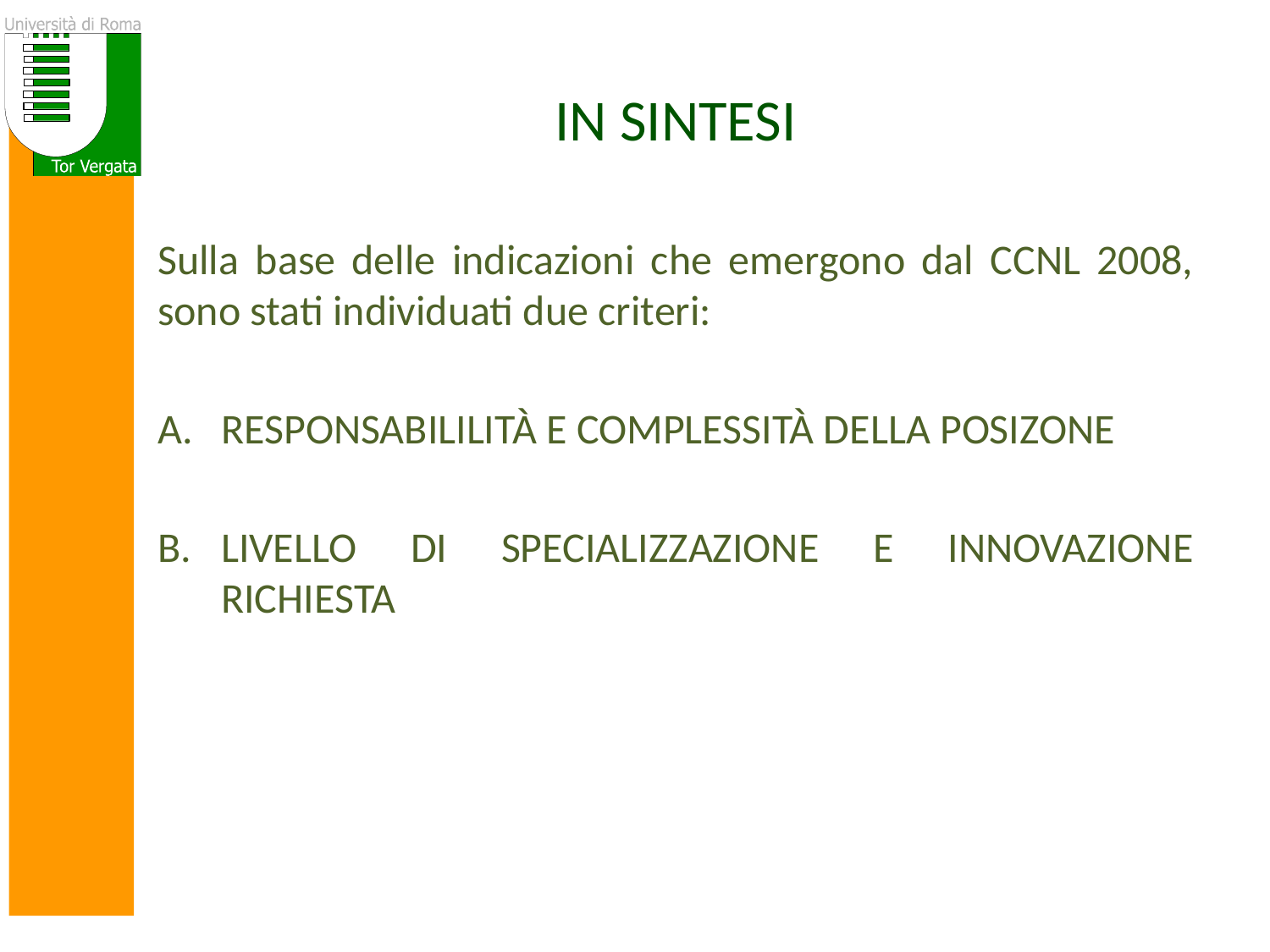

# IN SINTESI
Sulla base delle indicazioni che emergono dal CCNL 2008, sono stati individuati due criteri:

RESPONSABILILITÀ E COMPLESSITÀ DELLA POSIZONE

LIVELLO DI SPECIALIZZAZIONE E INNOVAZIONE RICHIESTA